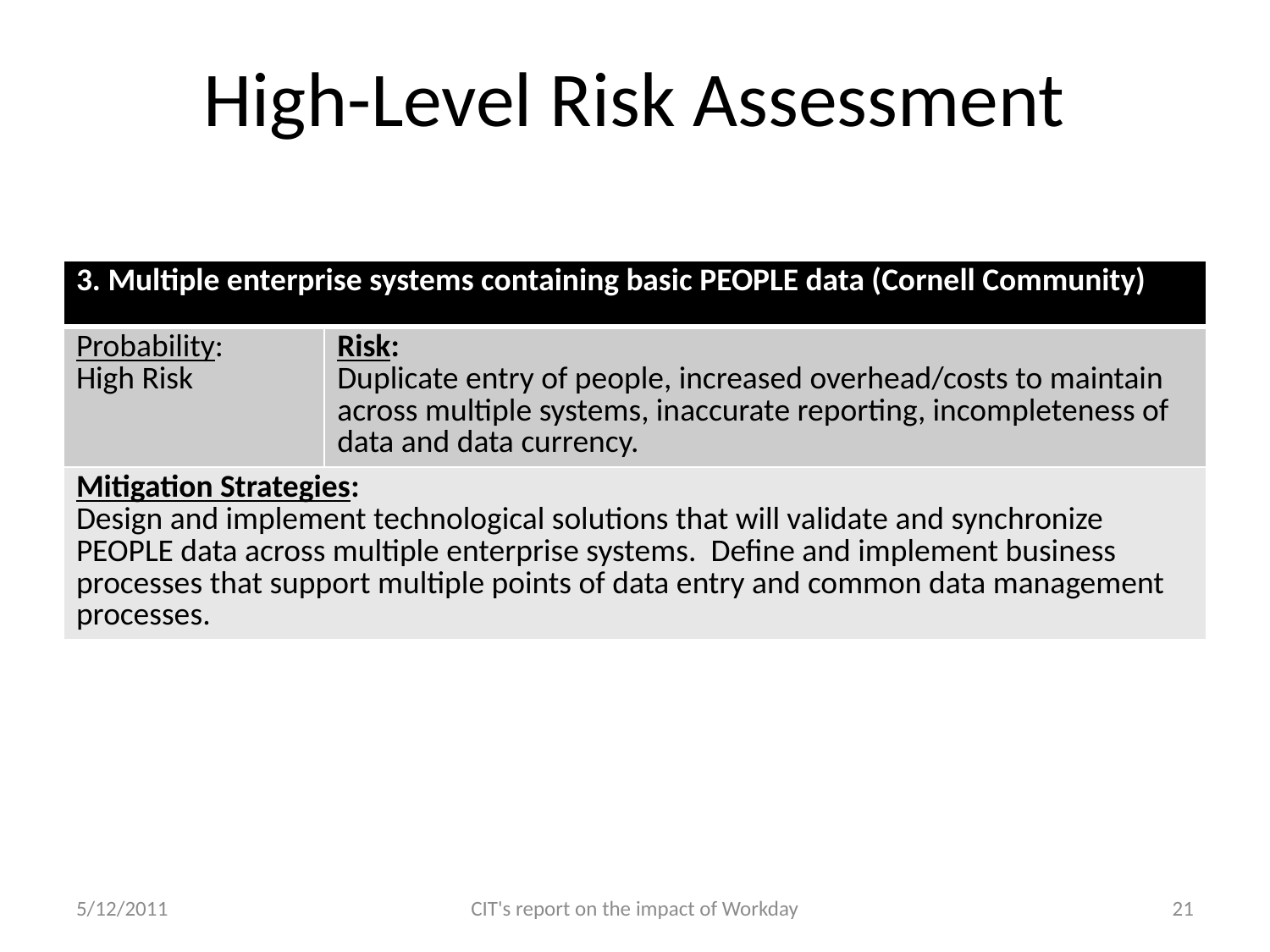

# High-Level Risk Assessment
| 3. Multiple enterprise systems containing basic PEOPLE data (Cornell Community) |  |
| --- | --- |
| Probability: High Risk | Risk: Duplicate entry of people, increased overhead/costs to maintain across multiple systems, inaccurate reporting, incompleteness of data and data currency. |
| Mitigation Strategies: Design and implement technological solutions that will validate and synchronize PEOPLE data across multiple enterprise systems. Define and implement business processes that support multiple points of data entry and common data management processes. |  |
5/12/2011
CIT's report on the impact of Workday
21